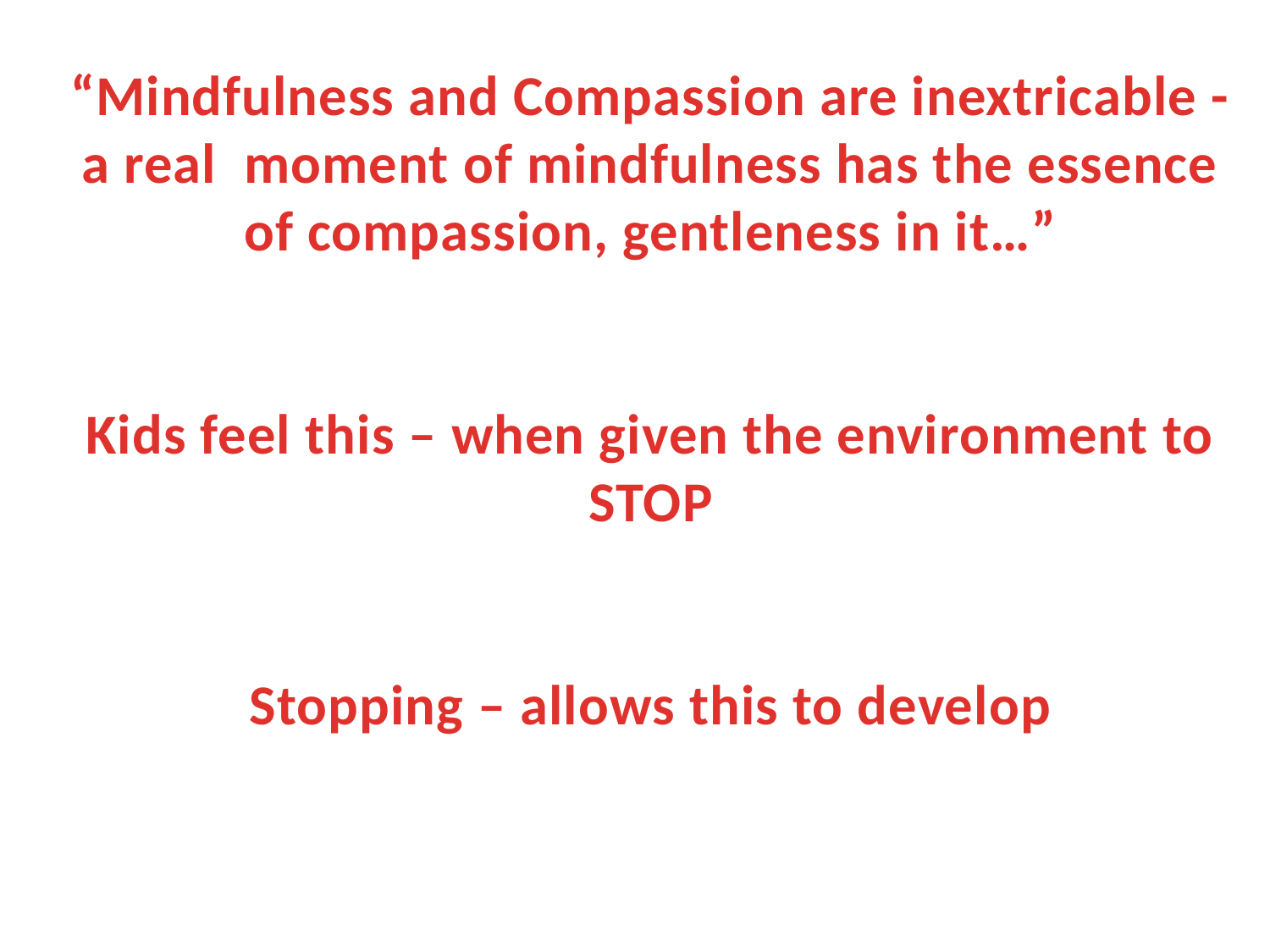

“Mindfulness and Compassion are inextricable - a real  moment of mindfulness has the essence of compassion, gentleness in it…”

Kids feel this – when given the environment to STOP

Stopping – allows this to develop